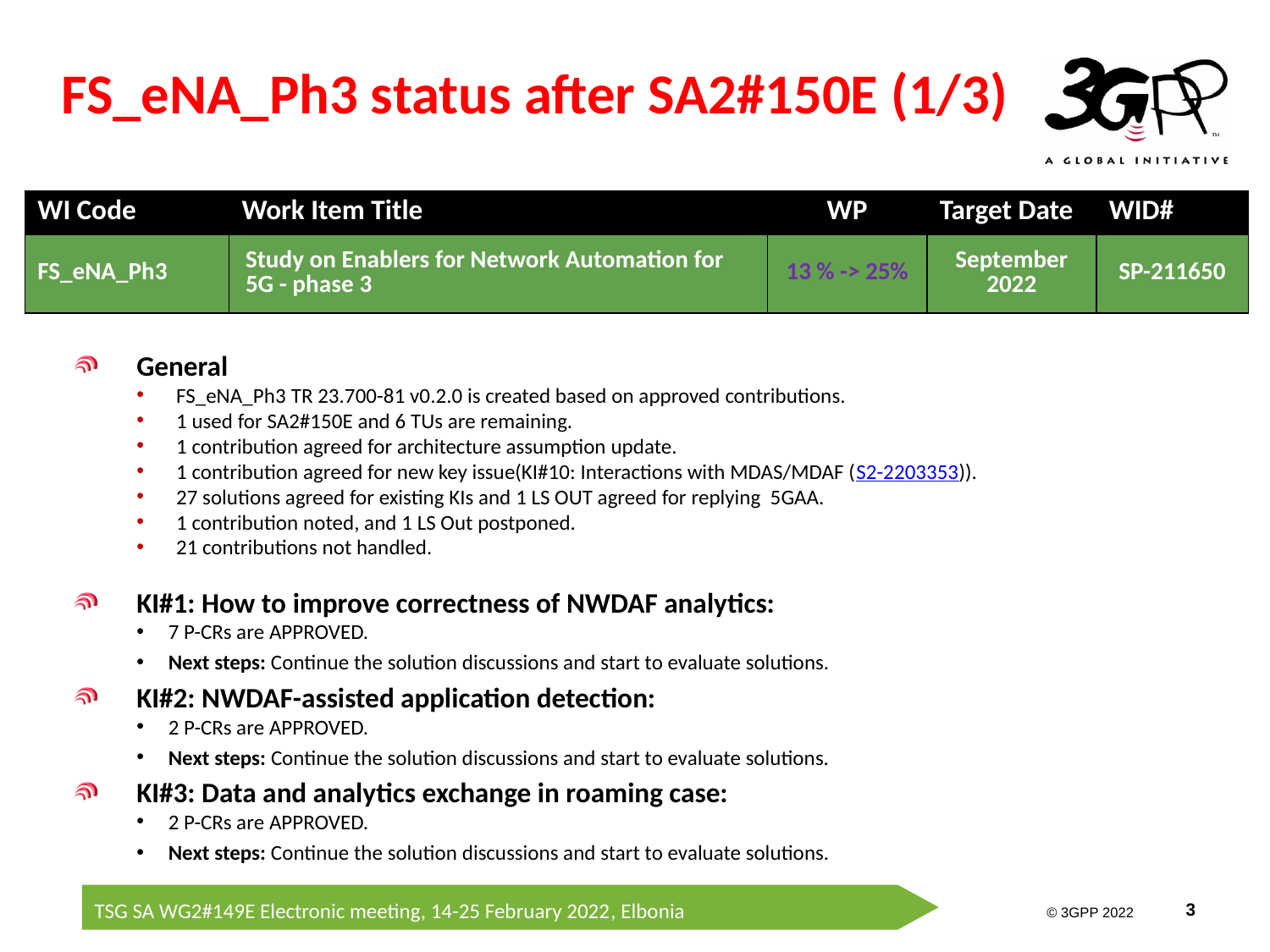

# FS_eNA_Ph3 status after SA2#150E (1/3)
| WI Code | Work Item Title | WP | Target Date | WID# |
| --- | --- | --- | --- | --- |
| FS\_eNA\_Ph3 | Study on Enablers for Network Automation for 5G - phase 3 | 13 % -> 25% | September 2022 | SP-211650 |
General
FS_eNA_Ph3 TR 23.700-81 v0.2.0 is created based on approved contributions.
1 used for SA2#150E and 6 TUs are remaining.
1 contribution agreed for architecture assumption update.
1 contribution agreed for new key issue(KI#10: Interactions with MDAS/MDAF (S2-2203353)).
27 solutions agreed for existing KIs and 1 LS OUT agreed for replying  5GAA.
1 contribution noted, and 1 LS Out postponed.
21 contributions not handled.

KI#1: How to improve correctness of NWDAF analytics:
7 P-CRs are APPROVED.
Next steps: Continue the solution discussions and start to evaluate solutions.
KI#2: NWDAF-assisted application detection:
2 P-CRs are APPROVED.
Next steps: Continue the solution discussions and start to evaluate solutions.
KI#3: Data and analytics exchange in roaming case:
2 P-CRs are APPROVED.
Next steps: Continue the solution discussions and start to evaluate solutions.